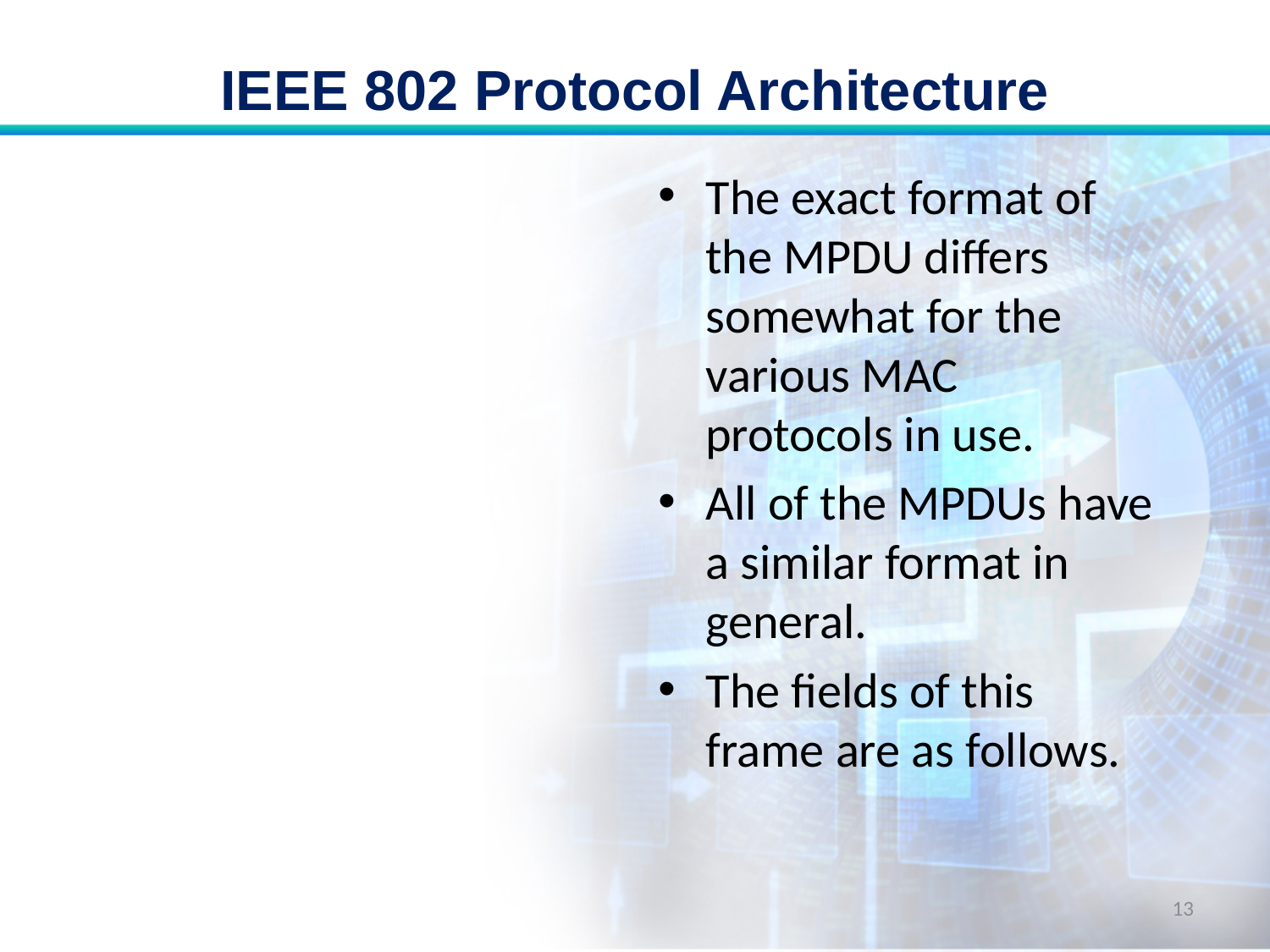

# IEEE 802 Protocol Architecture
The exact format of the MPDU differs somewhat for the various MAC  protocols in use.
All of the MPDUs have a similar format in general.
The fields of this frame are as follows.

13